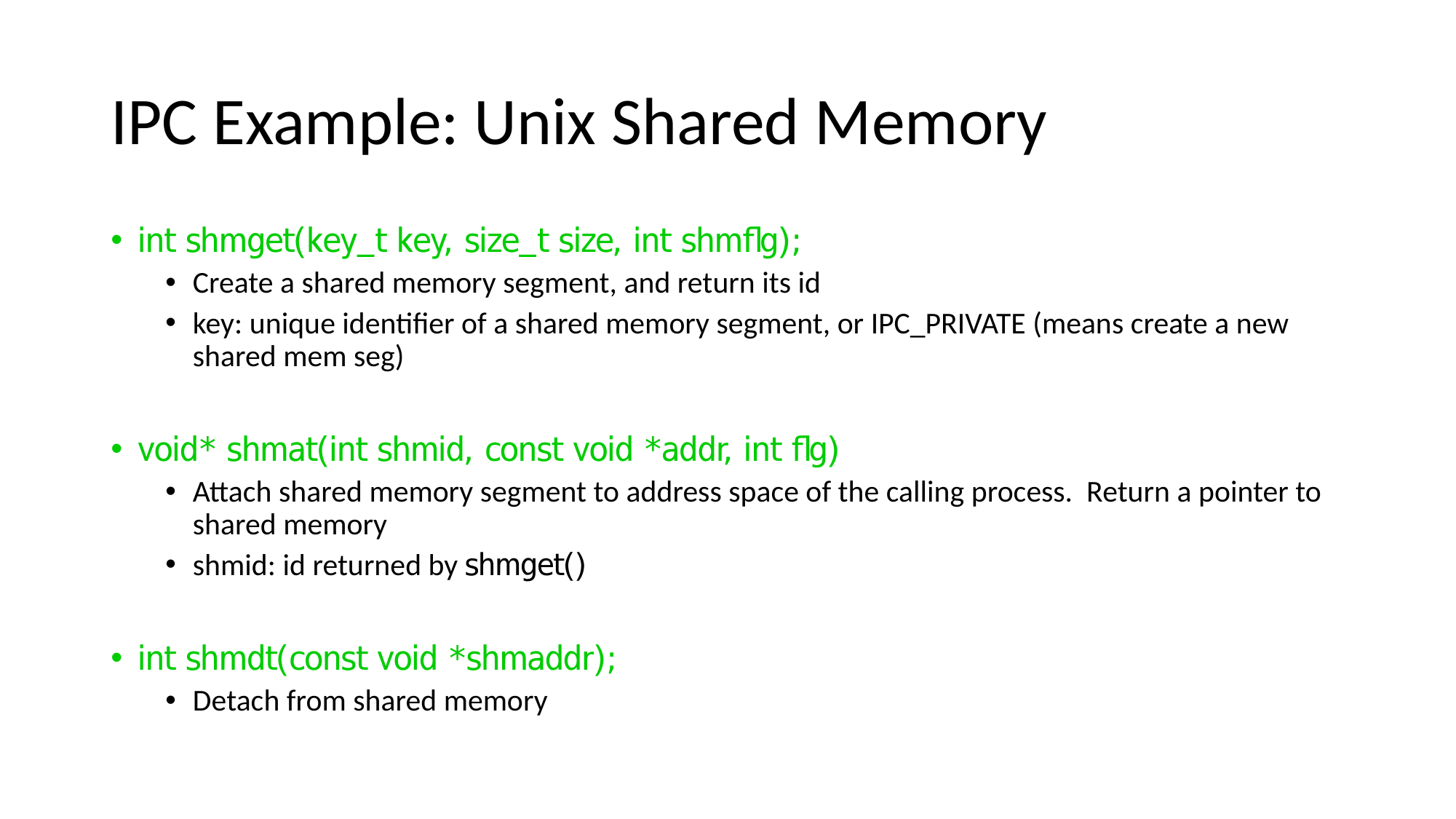

# IPC Example: Unix Shared Memory
int shmget(key_t key, size_t size, int shmflg);
Create a shared memory segment, and return its id
key: unique identifier of a shared memory segment, or IPC_PRIVATE (means create a new shared mem seg)

void* shmat(int shmid, const void *addr, int flg)
Attach shared memory segment to address space of the calling process.  Return a pointer to shared memory
shmid: id returned by shmget()

int shmdt(const void *shmaddr);
Detach from shared memory